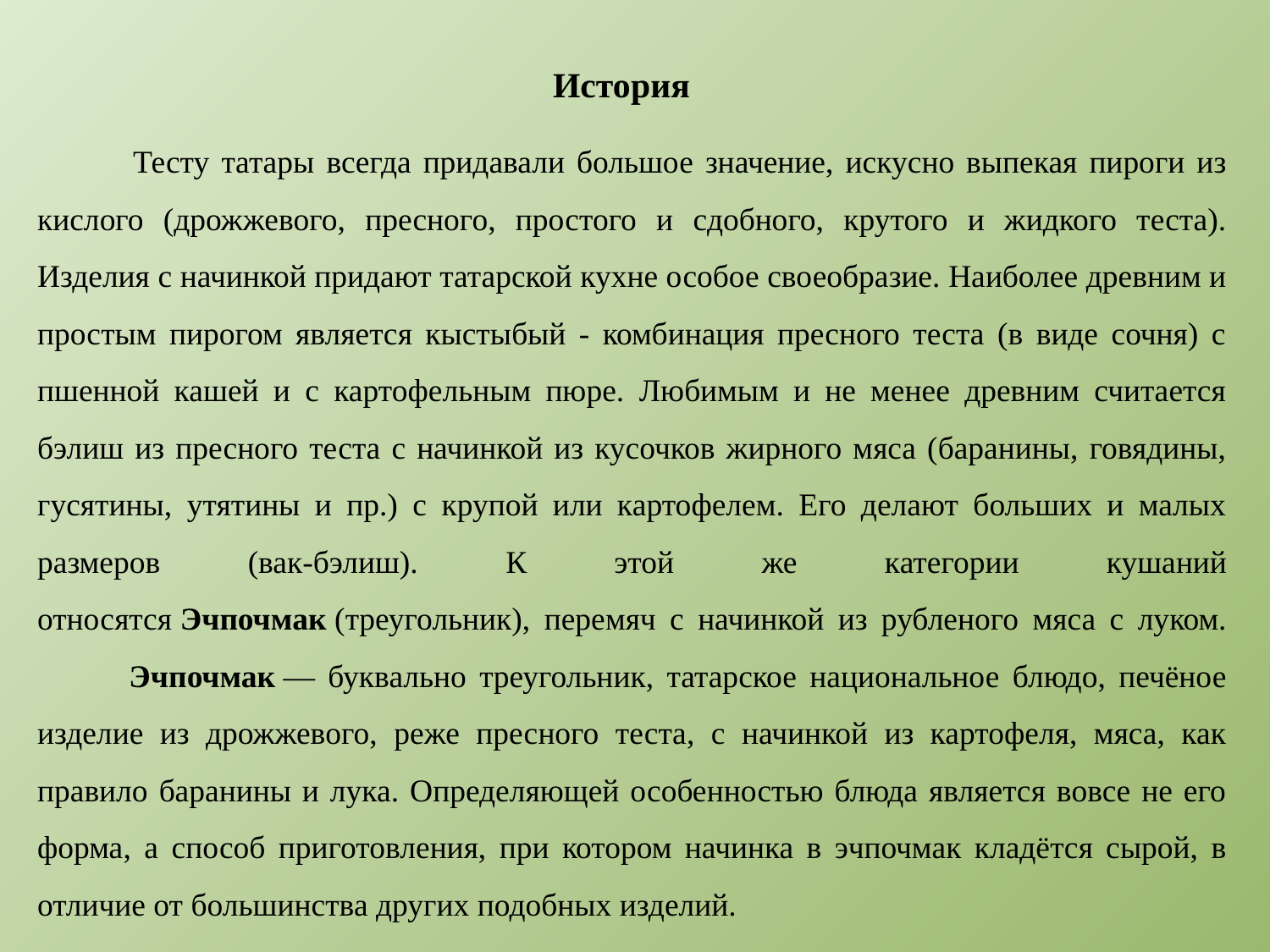

История
        Тесту татары всегда придавали большое значение, искусно выпекая пироги из кислого (дрожжевого, пресного, простого и сдобного, крутого и жидкого теста). Изделия с начинкой придают татарской кухне особое своеобразие. Наиболее древним и простым пирогом является кыстыбый - комбинация пресного теста (в виде сочня) с пшенной кашей и с картофельным пюре. Любимым и не менее древним считается бэлиш из пресного теста с начинкой из кусочков жирного мяса (баранины, говядины, гусятины, утятины и пр.) с крупой или картофелем. Его делают больших и малых размеров (вак-бэлиш). К этой же категории кушаний относятся Эчпочмак (треугольник), перемяч с начинкой из рубленого мяса с луком.
       Эчпочмак — буквально треугольник, татарское национальное блюдо, печёное изделие из дрожжевого, реже пресного теста, с начинкой из картофеля, мяса, как правило баранины и лука. Определяющей особенностью блюда является вовсе не его форма, а способ приготовления, при котором начинка в эчпочмак кладётся сырой, в отличие от большинства других подобных изделий.